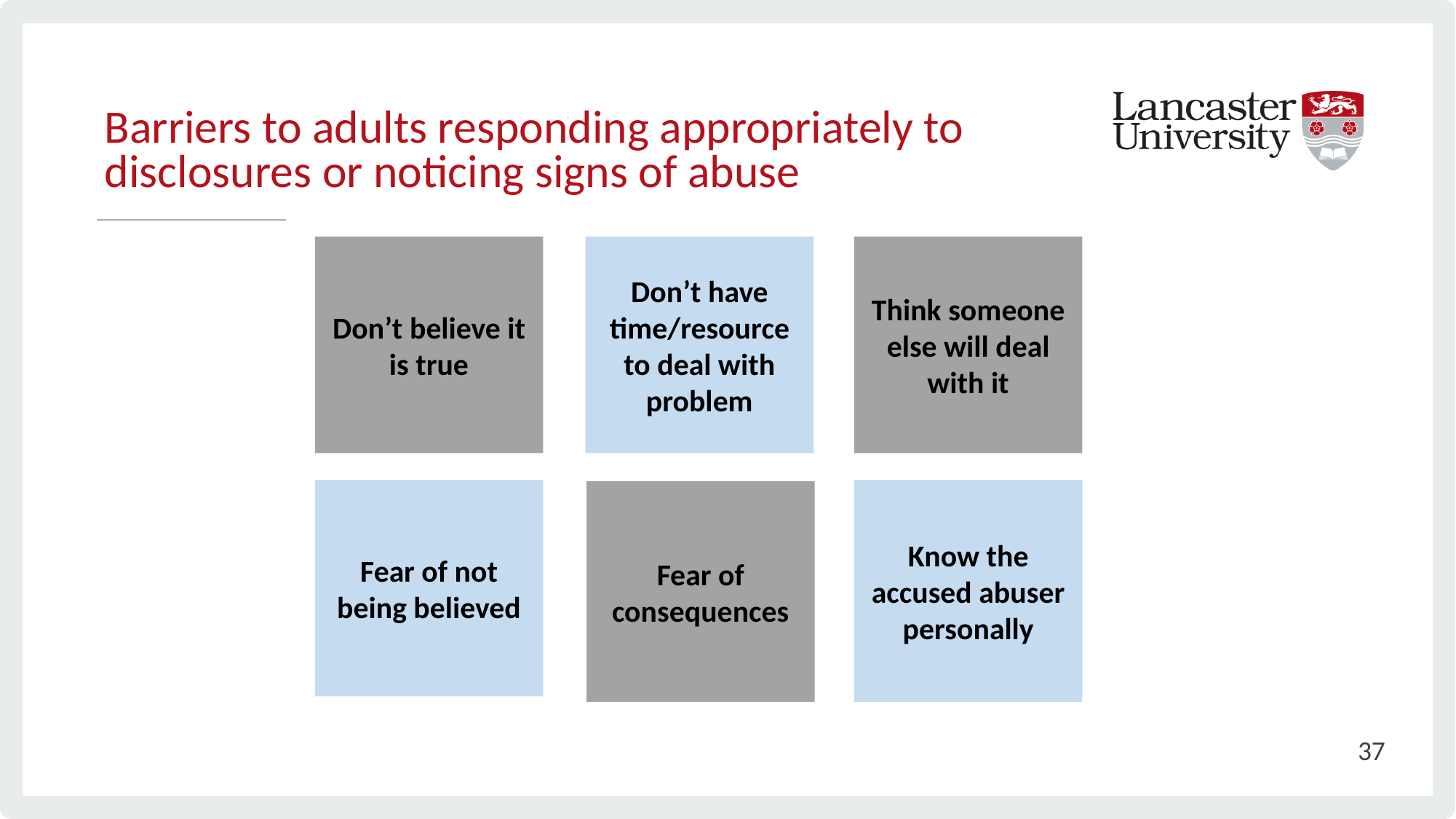

# Barriers to adults responding appropriately to disclosures or noticing signs of abuse
Don’t believe it is true
Don’t have time/resource to deal with problem
Think someone else will deal with it
Know the accused abuser personally
Fear of not being believed
Fear of consequences
37